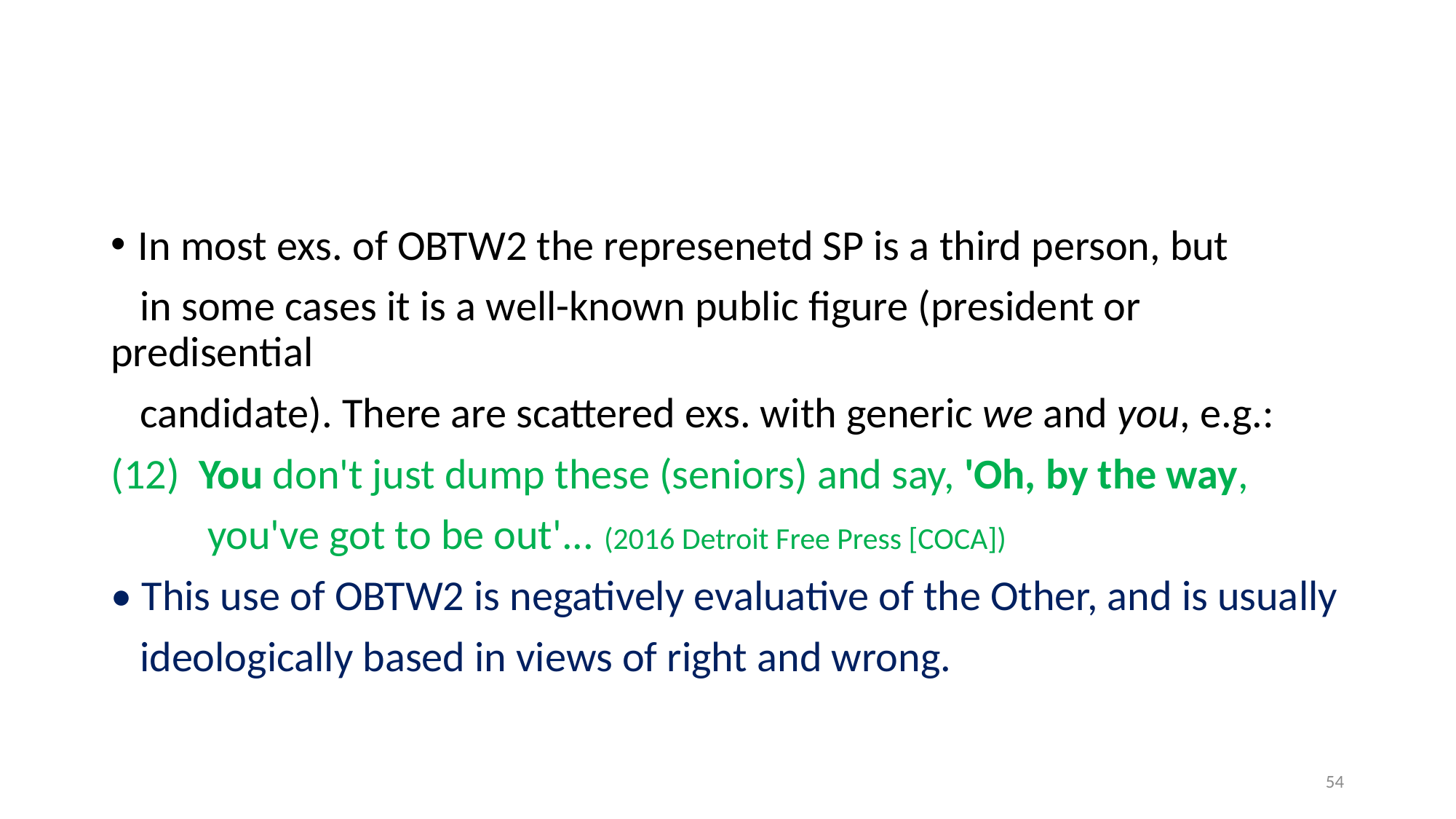

#
In most exs. of OBTW2 the represenetd SP is a third person, but
   in some cases it is a well-known public figure (president or predisential
   candidate). There are scattered exs. with generic we and you, e.g.:
(12)  You don't just dump these (seniors) and say, 'Oh, by the way,
          you've got to be out'... (2016 Detroit Free Press [COCA])
• This use of OBTW2 is negatively evaluative of the Other, and is usually
   ideologically based in views of right and wrong.

54